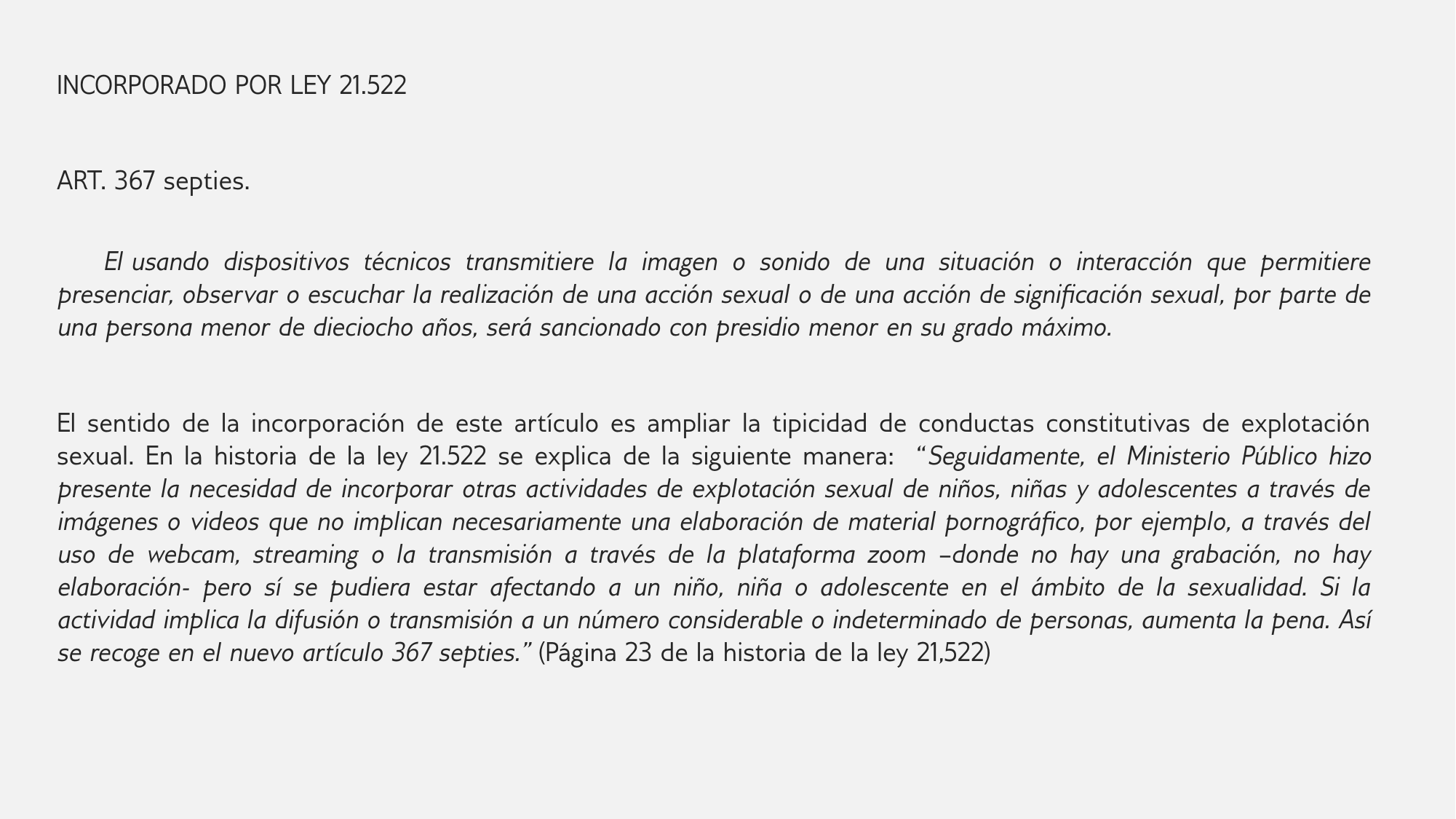

INCORPORADO POR LEY 21.522

ART. 367 septies.
    El usando dispositivos técnicos transmitiere la imagen o sonido de una situación o interacción que permitiere presenciar, observar o escuchar la realización de una acción sexual o de una acción de significación sexual, por parte de una persona menor de dieciocho años, será sancionado con presidio menor en su grado máximo.

El sentido de la incorporación de este artículo es ampliar la tipicidad de conductas constitutivas de explotación sexual. En la historia de la ley 21.522 se explica de la siguiente manera:  “Seguidamente, el Ministerio Público hizo presente la necesidad de incorporar otras actividades de explotación sexual de niños, niñas y adolescentes a través de imágenes o videos que no implican necesariamente una elaboración de material pornográfico, por ejemplo, a través del uso de webcam, streaming o la transmisión a través de la plataforma zoom –donde no hay una grabación, no hay elaboración- pero sí se pudiera estar afectando a un niño, niña o adolescente en el ámbito de la sexualidad. Si la actividad implica la difusión o transmisión a un número considerable o indeterminado de personas, aumenta la pena. Así se recoge en el nuevo artículo 367 septies.” (Página 23 de la historia de la ley 21,522)